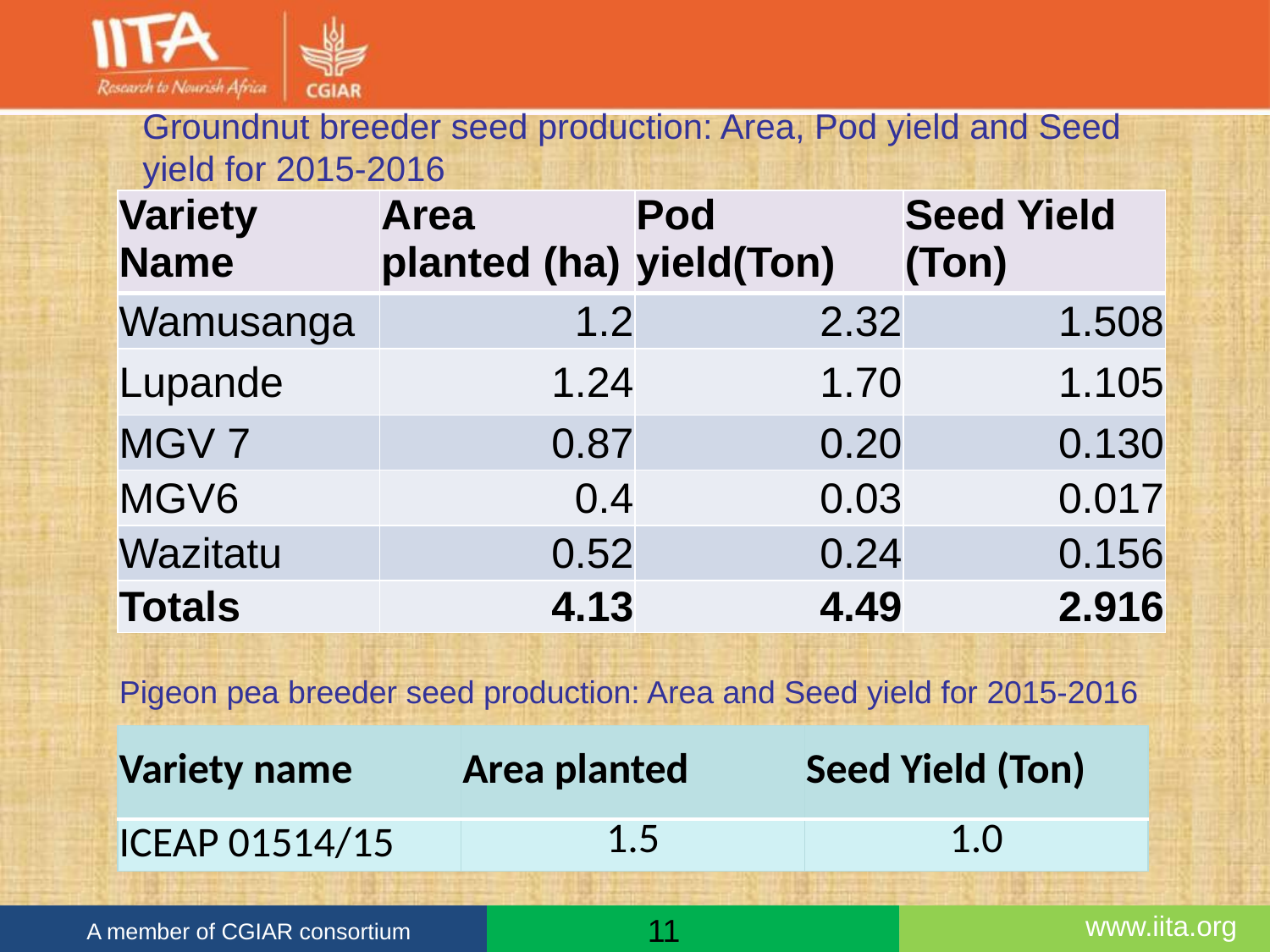

# Groundnut breeder seed production: Area, Pod yield and Seed yield for 2015-2016
| Variety Name | Area planted (ha) | Pod yield(Ton) | Seed Yield (Ton) |
| --- | --- | --- | --- |
| Wamusanga | 1.2 | 2.32 | 1.508 |
| Lupande | 1.24 | 1.70 | 1.105 |
| MGV 7 | 0.87 | 0.20 | 0.130 |
| MGV6 | 0.4 | 0.03 | 0.017 |
| Wazitatu | 0.52 | 0.24 | 0.156 |
| Totals | 4.13 | 4.49 | 2.916 |
Pigeon pea breeder seed production: Area and Seed yield for 2015-2016
| Variety name | Area planted | Seed Yield (Ton) |
| --- | --- | --- |
| ICEAP 01514/15 | 1.5 | 1.0 |
11